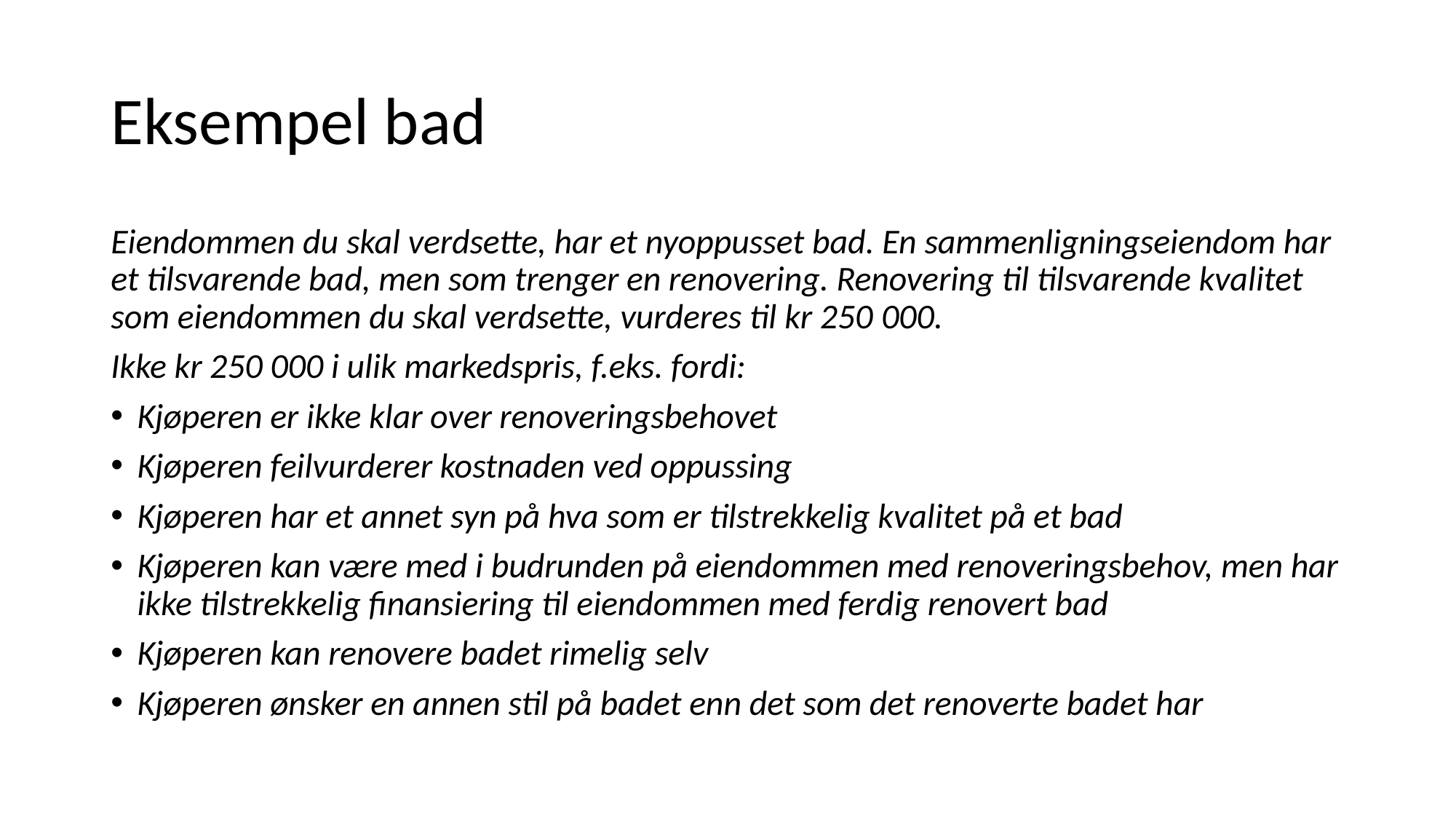

# Eksempel bad
Eiendommen du skal verdsette, har et nyoppusset bad. En sammenligningseiendom har et tilsvarende bad, men som trenger en renovering. Renovering til tilsvarende kvalitet som eiendommen du skal verdsette, vurderes til kr 250 000.
Ikke kr 250 000 i ulik markedspris, f.eks. fordi:
Kjøperen er ikke klar over renoveringsbehovet
Kjøperen feilvurderer kostnaden ved oppussing
Kjøperen har et annet syn på hva som er tilstrekkelig kvalitet på et bad
Kjøperen kan være med i budrunden på eiendommen med renoveringsbehov, men har ikke tilstrekkelig finansiering til eiendommen med ferdig renovert bad
Kjøperen kan renovere badet rimelig selv
Kjøperen ønsker en annen stil på badet enn det som det renoverte badet har